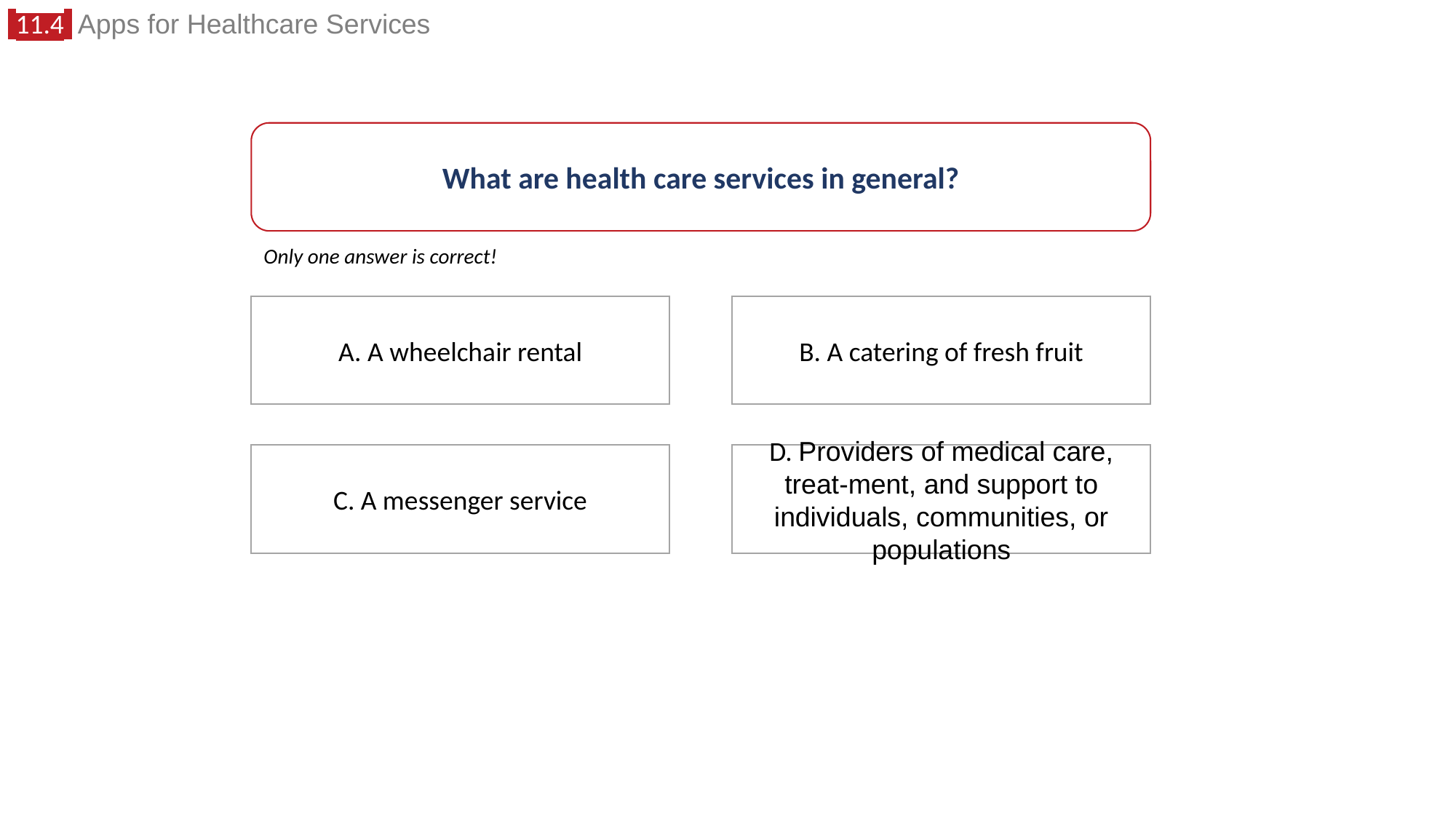

What are health care services in general?
Only one answer is correct!
A. A wheelchair rental
B. A catering of fresh fruit
D. Providers of medical care, treat-ment, and support to individuals, communities, or populations
C. A messenger service